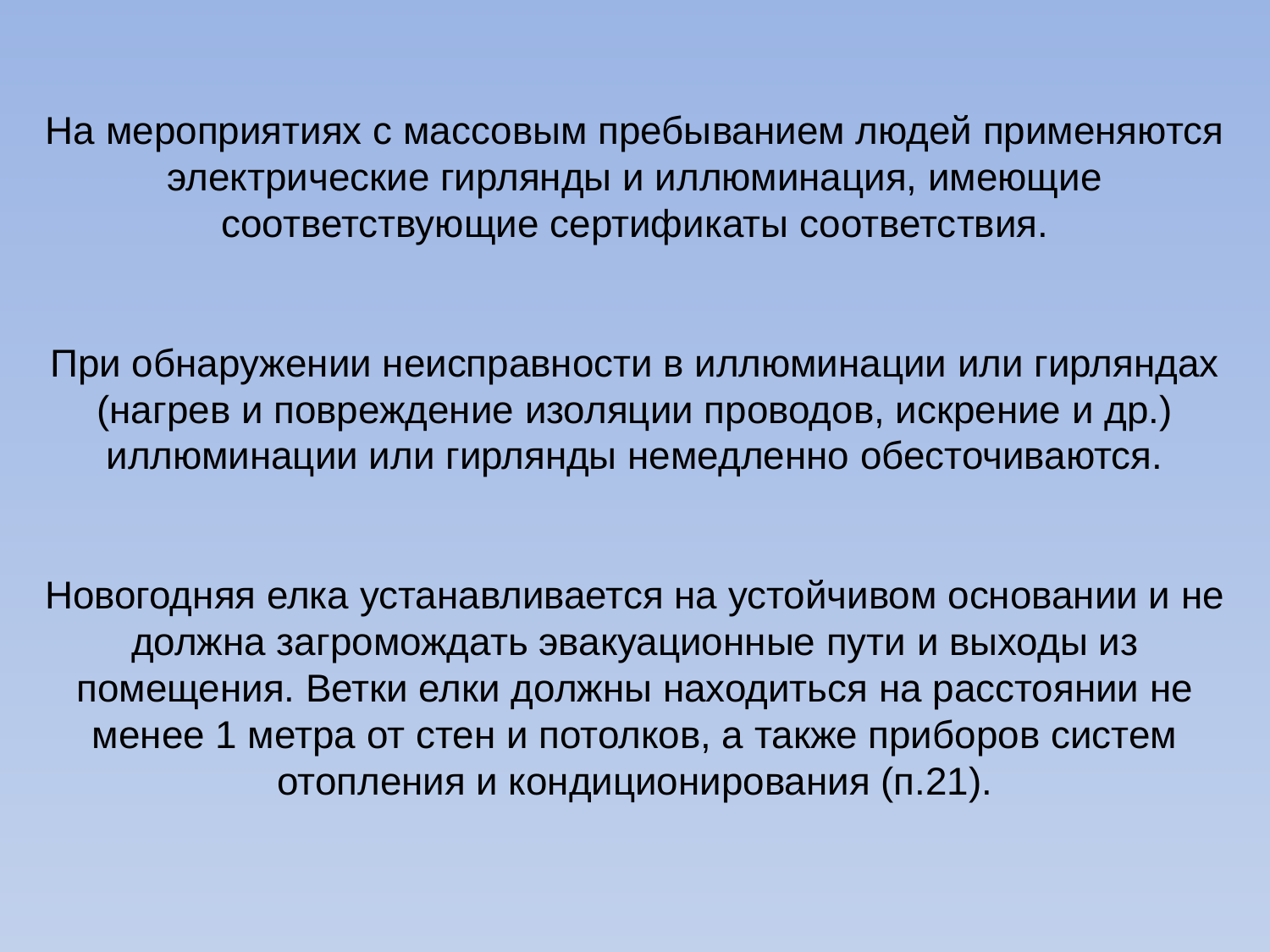

# На мероприятиях с массовым пребыванием людей применяются электрические гирлянды и иллюминация, имеющие соответствующие сертификаты соответствия. При обнаружении неисправности в иллюминации или гирляндах (нагрев и повреждение изоляции проводов, искрение и др.) иллюминации или гирлянды немедленно обесточиваются. Новогодняя елка устанавливается на устойчивом основании и не должна загромождать эвакуационные пути и выходы из помещения. Ветки елки должны находиться на расстоянии не менее 1 метра от стен и потолков, а также приборов систем отопления и кондиционирования (п.21).